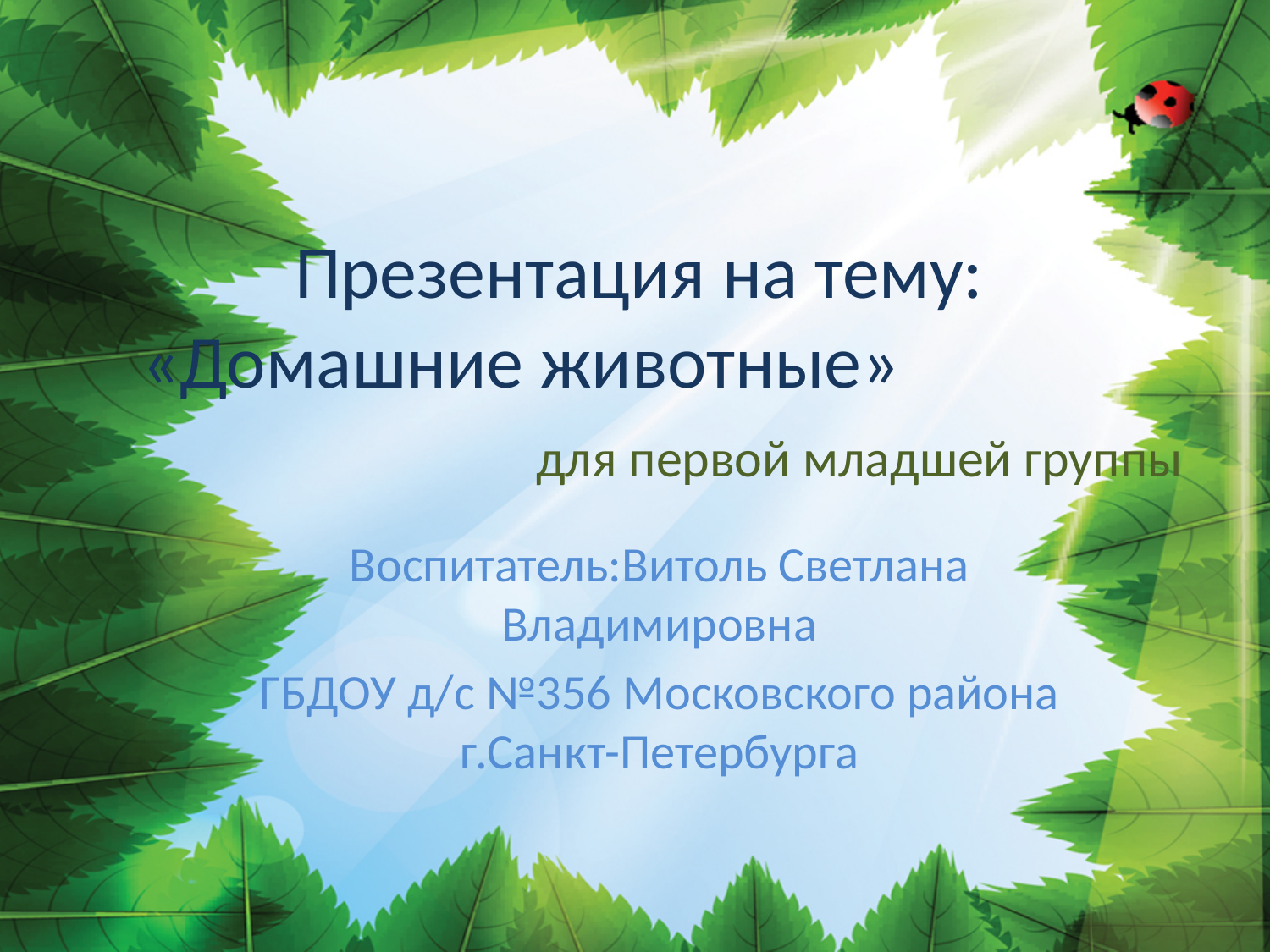

# Презентация на тему:    «Домашние животные»                                         для первой младшей группы
Воспитатель:Витоль Светлана Владимировна
ГБДОУ д/с №356 Московского района г.Санкт-Петербурга